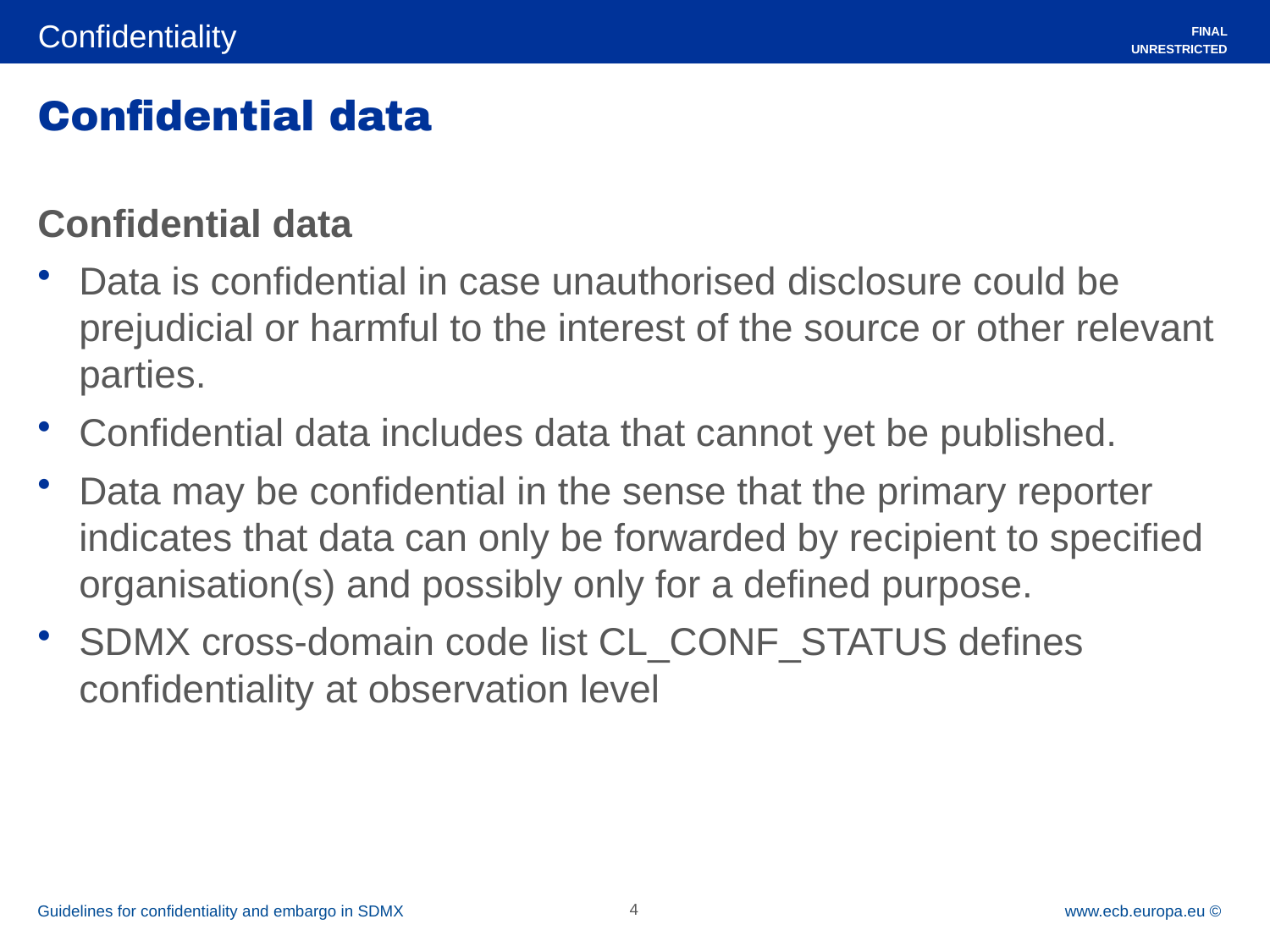

Confidentiality
FINAL
UNRESTRICTED
# Confidential data
Confidential data
Data is confidential in case unauthorised disclosure could be prejudicial or harmful to the interest of the source or other relevant parties.
Confidential data includes data that cannot yet be published.
Data may be confidential in the sense that the primary reporter indicates that data can only be forwarded by recipient to specified organisation(s) and possibly only for a defined purpose.
SDMX cross-domain code list CL_CONF_STATUS defines confidentiality at observation level

Guidelines for confidentiality and embargo in SDMX
4